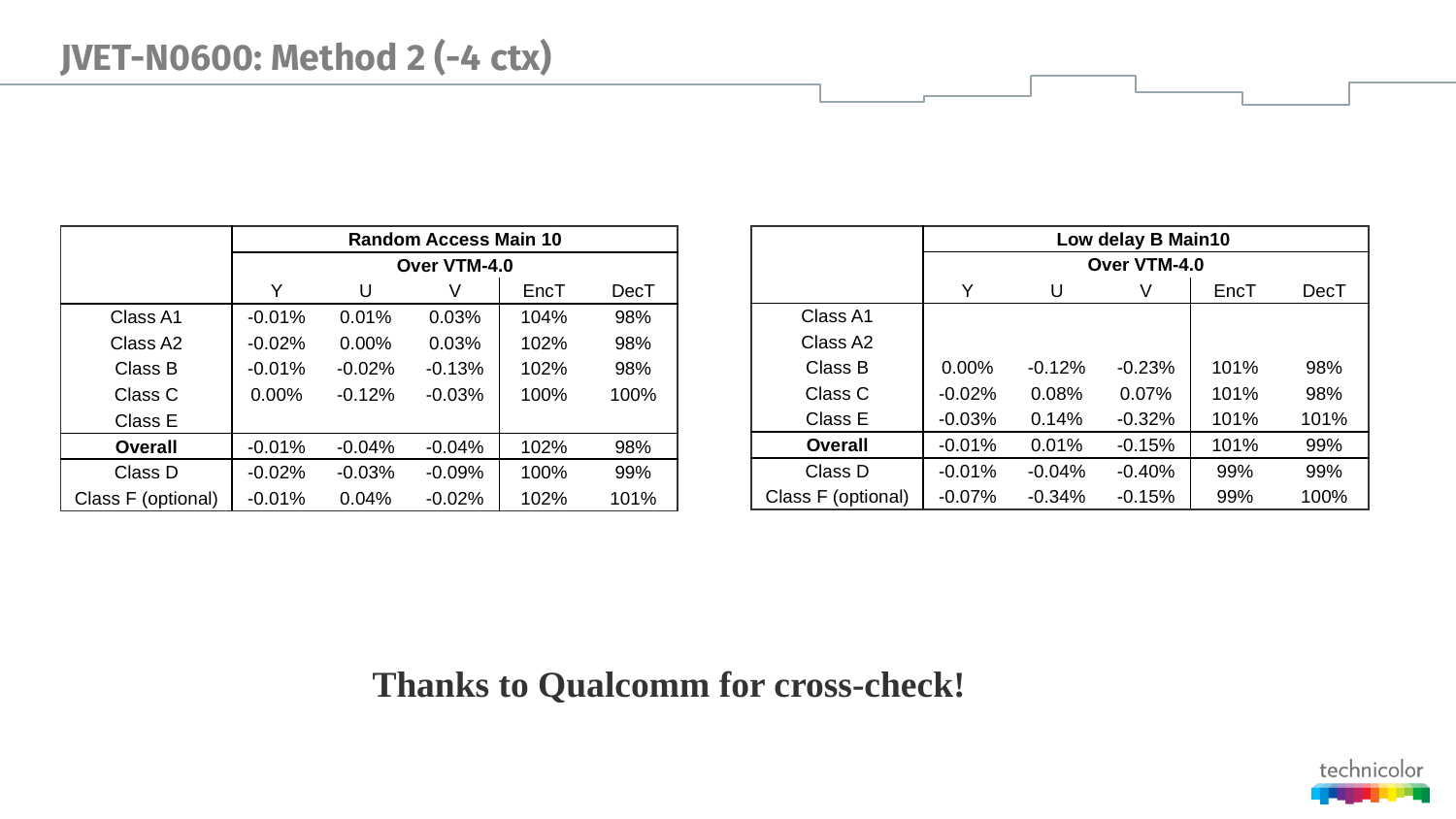

# JVET-N0600: Method 2 (-4 ctx)
|  | Random Access Main 10 |  |  |  |  |
| --- | --- | --- | --- | --- | --- |
|  | Over VTM-4.0 |  |  |  |  |
|  | Y | U | V | EncT | DecT |
| Class A1 | -0.01% | 0.01% | 0.03% | 104% | 98% |
| Class A2 | -0.02% | 0.00% | 0.03% | 102% | 98% |
| Class B | -0.01% | -0.02% | -0.13% | 102% | 98% |
| Class C | 0.00% | -0.12% | -0.03% | 100% | 100% |
| Class E |  |  |  |  |  |
| Overall | -0.01% | -0.04% | -0.04% | 102% | 98% |
| Class D | -0.02% | -0.03% | -0.09% | 100% | 99% |
| Class F (optional) | -0.01% | 0.04% | -0.02% | 102% | 101% |
|  | Low delay B Main10 |  |  |  |  |
| --- | --- | --- | --- | --- | --- |
|  | Over VTM-4.0 |  |  |  |  |
|  | Y | U | V | EncT | DecT |
| Class A1 |  |  |  |  |  |
| Class A2 |  |  |  |  |  |
| Class B | 0.00% | -0.12% | -0.23% | 101% | 98% |
| Class C | -0.02% | 0.08% | 0.07% | 101% | 98% |
| Class E | -0.03% | 0.14% | -0.32% | 101% | 101% |
| Overall | -0.01% | 0.01% | -0.15% | 101% | 99% |
| Class D | -0.01% | -0.04% | -0.40% | 99% | 99% |
| Class F (optional) | -0.07% | -0.34% | -0.15% | 99% | 100% |
Thanks to Qualcomm for cross-check!